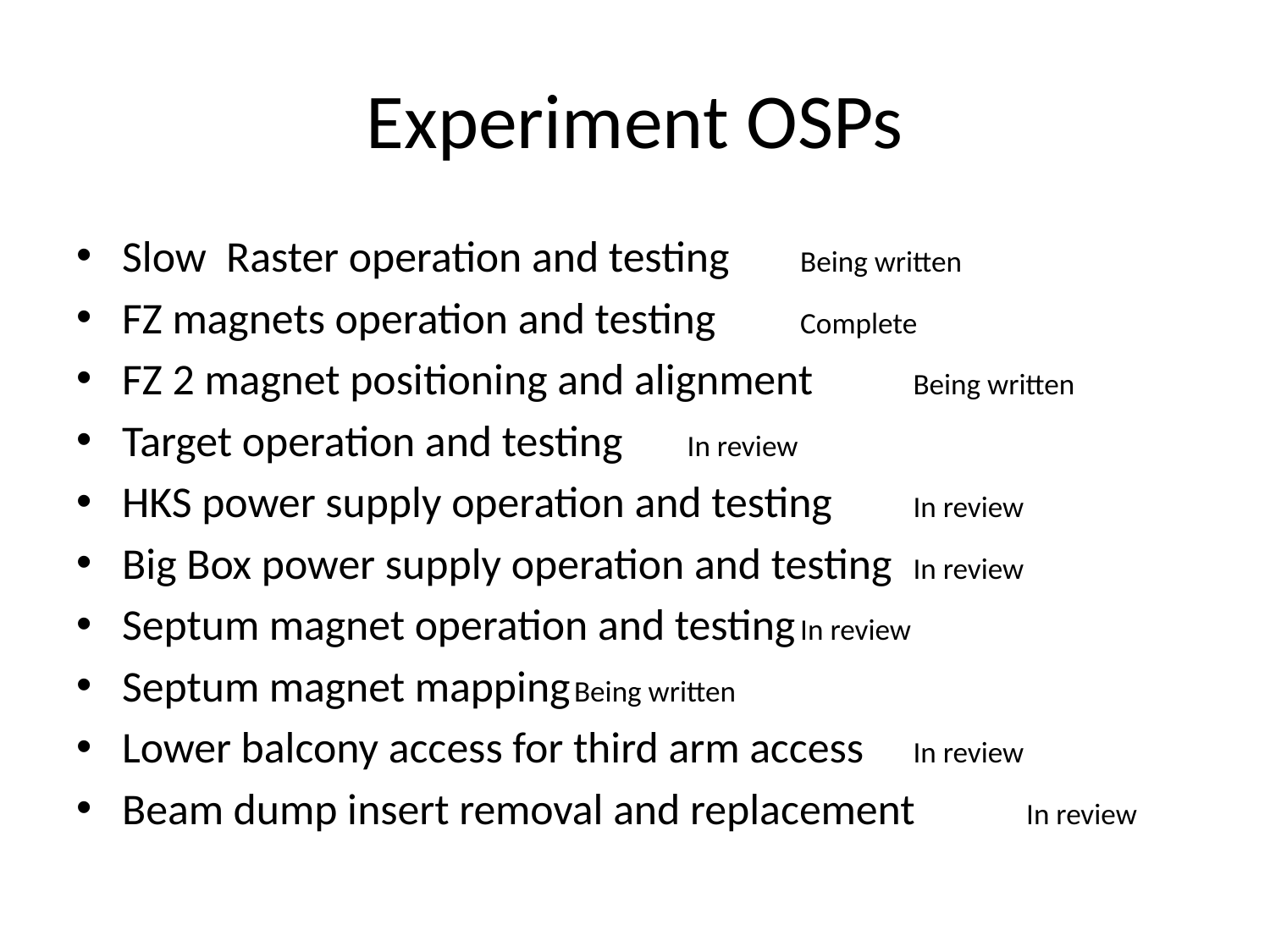

# Experiment OSPs
Slow  Raster operation and testing		Being written
FZ magnets operation and testing		Complete
FZ 2 magnet positioning and alignment	Being written
Target operation and testing			In review
HKS power supply operation and testing	In review
Big Box power supply operation and testing	In review
Septum magnet operation and testing		In review
Septum magnet mapping			Being written
Lower balcony access for third arm access 	In review
Beam dump insert removal and replacement	In review